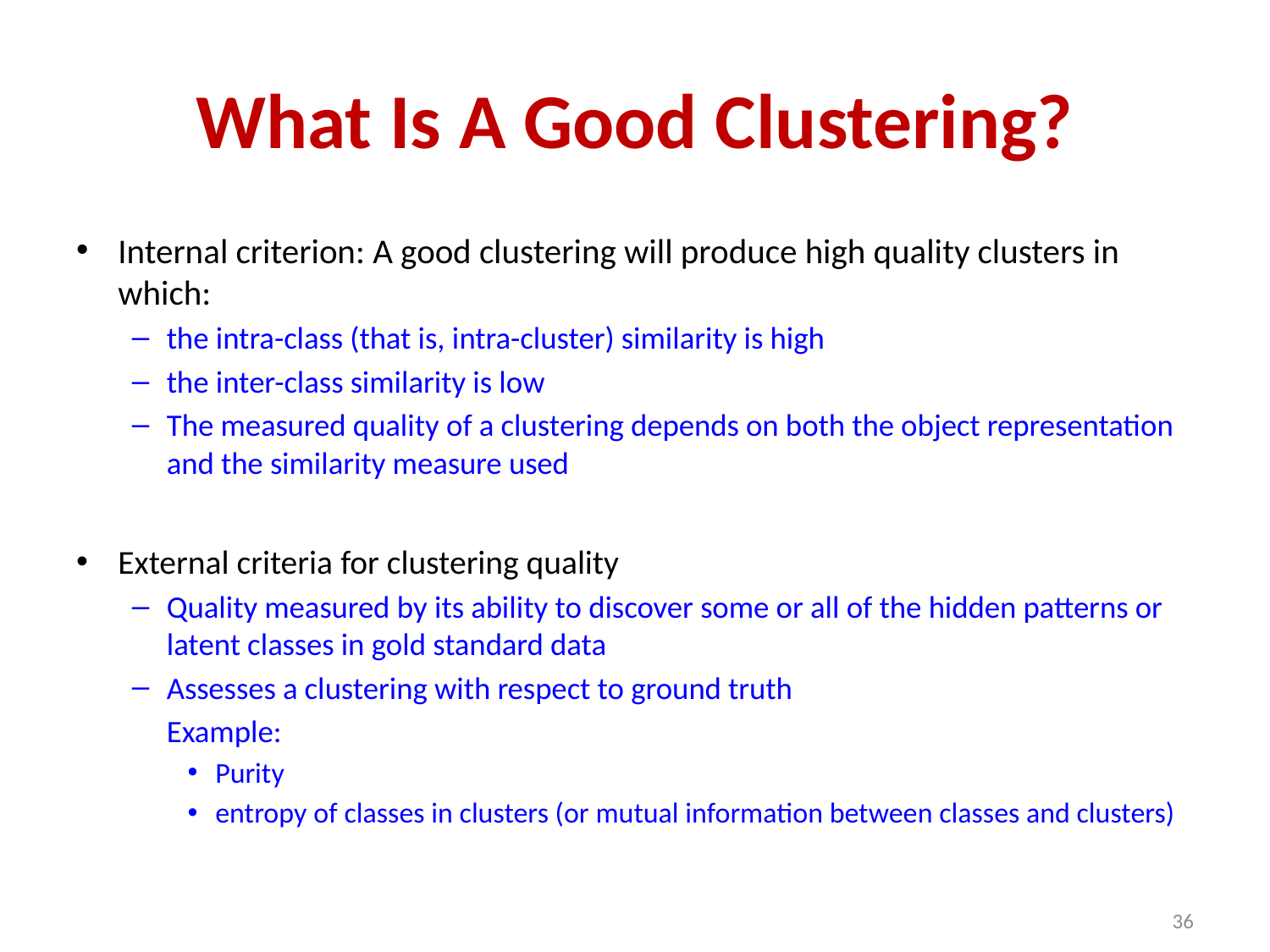

# What Is A Good Clustering?
Internal criterion: A good clustering will produce high quality clusters in which:
the intra-class (that is, intra-cluster) similarity is high
the inter-class similarity is low
The measured quality of a clustering depends on both the object representation and the similarity measure used

External criteria for clustering quality
Quality measured by its ability to discover some or all of the hidden patterns or latent classes in gold standard data
Assesses a clustering with respect to ground truth
	Example:
Purity
entropy of classes in clusters (or mutual information between classes and clusters)

36